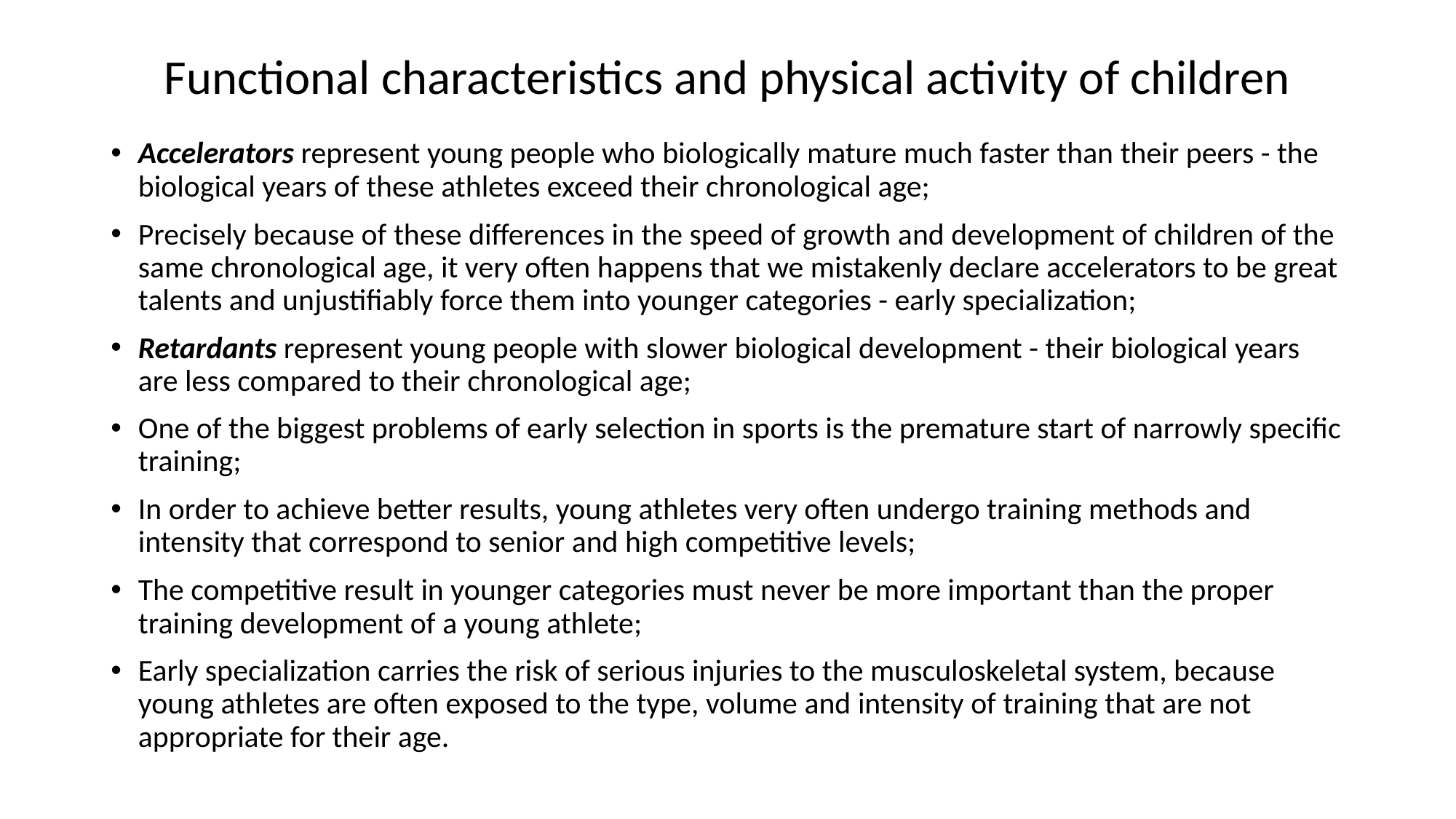

# Functional characteristics and physical activity of children
Accelerators represent young people who biologically mature much faster than their peers - the biological years of these athletes exceed their chronological age;
Precisely because of these differences in the speed of growth and development of children of the same chronological age, it very often happens that we mistakenly declare accelerators to be great talents and unjustifiably force them into younger categories - early specialization;
Retardants represent young people with slower biological development - their biological years are less compared to their chronological age;
One of the biggest problems of early selection in sports is the premature start of narrowly specific training;
In order to achieve better results, young athletes very often undergo training methods and intensity that correspond to senior and high competitive levels;
The competitive result in younger categories must never be more important than the proper training development of a young athlete;
Early specialization carries the risk of serious injuries to the musculoskeletal system, because young athletes are often exposed to the type, volume and intensity of training that are not appropriate for their age.